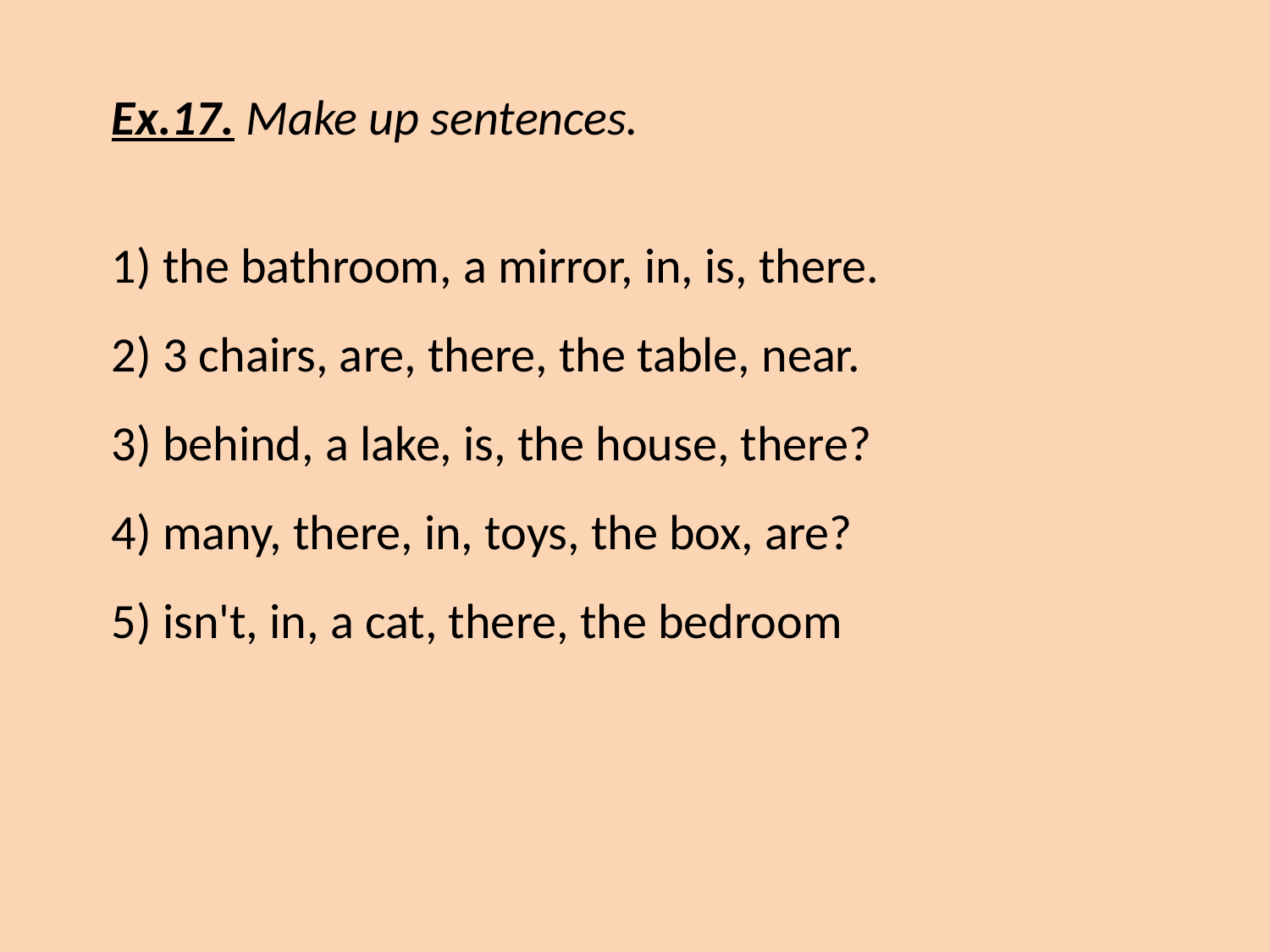

Ex.17. Make up sentences.

1) the bathroom, a mirror, in, is, there.
2) 3 chairs, are, there, the table, near.
3) behind, a lake, is, the house, there?
4) many, there, in, toys, the box, are?
5) isn't, in, a cat, there, the bedroom